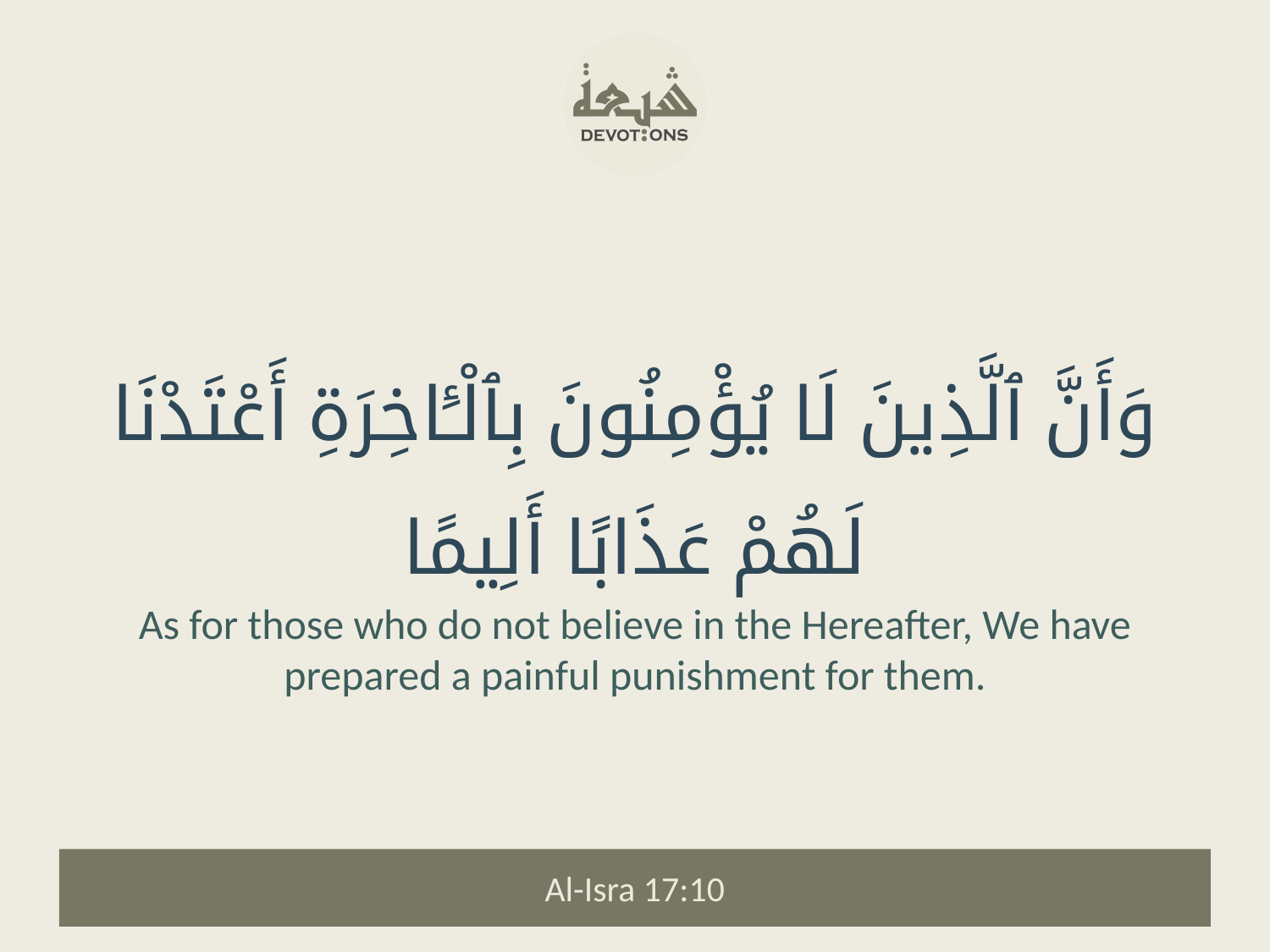

وَأَنَّ ٱلَّذِينَ لَا يُؤْمِنُونَ بِٱلْـَٔاخِرَةِ أَعْتَدْنَا لَهُمْ عَذَابًا أَلِيمًا
As for those who do not believe in the Hereafter, We have prepared a painful punishment for them.
Al-Isra 17:10